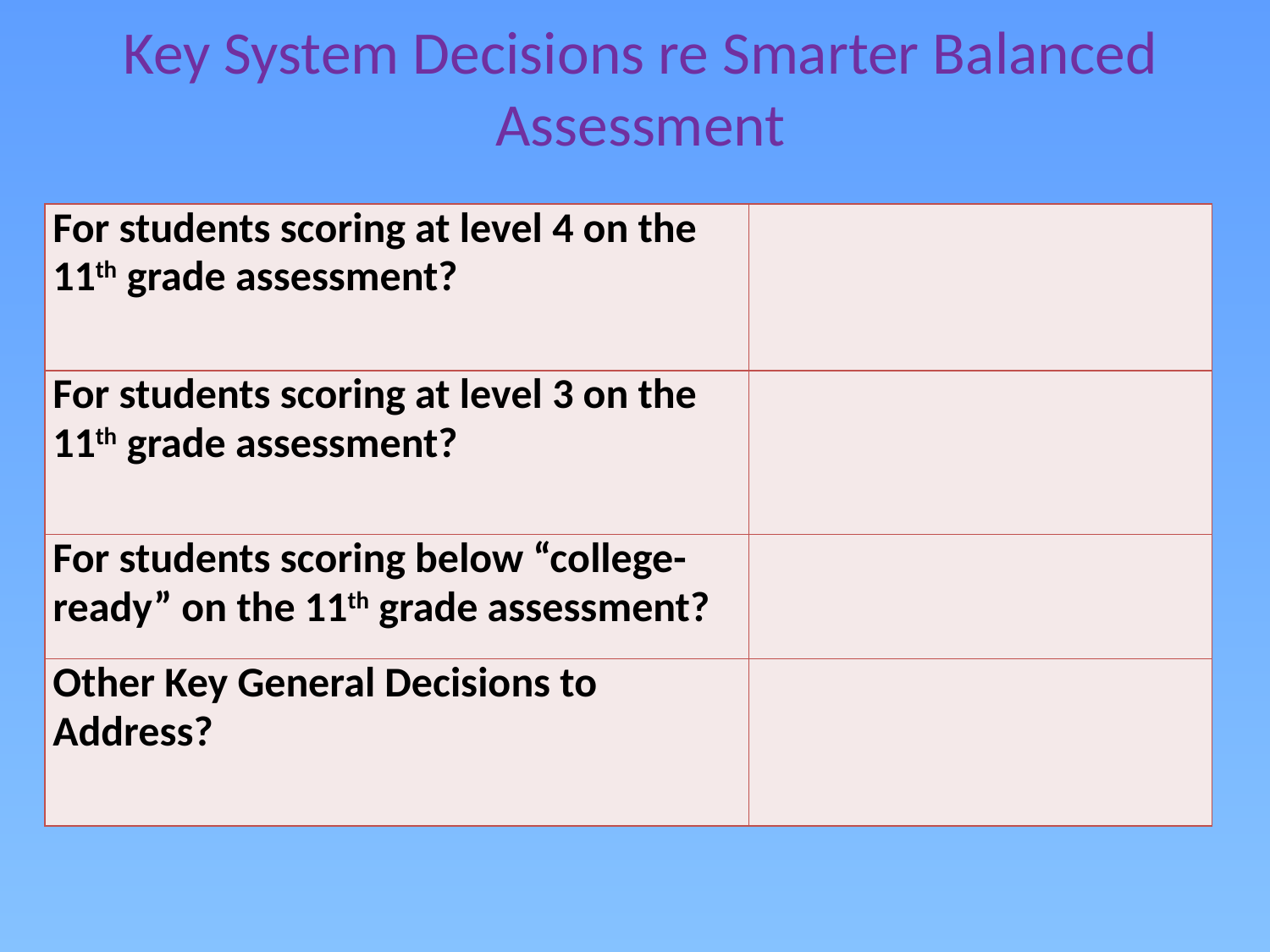

# Key System Decisions re Smarter Balanced Assessment
| For students scoring at level 4 on the 11th grade assessment? |  |
| --- | --- |
| For students scoring at level 3 on the 11th grade assessment? |  |
| For students scoring below “college-ready” on the 11th grade assessment? |  |
| Other Key General Decisions to Address? |  |